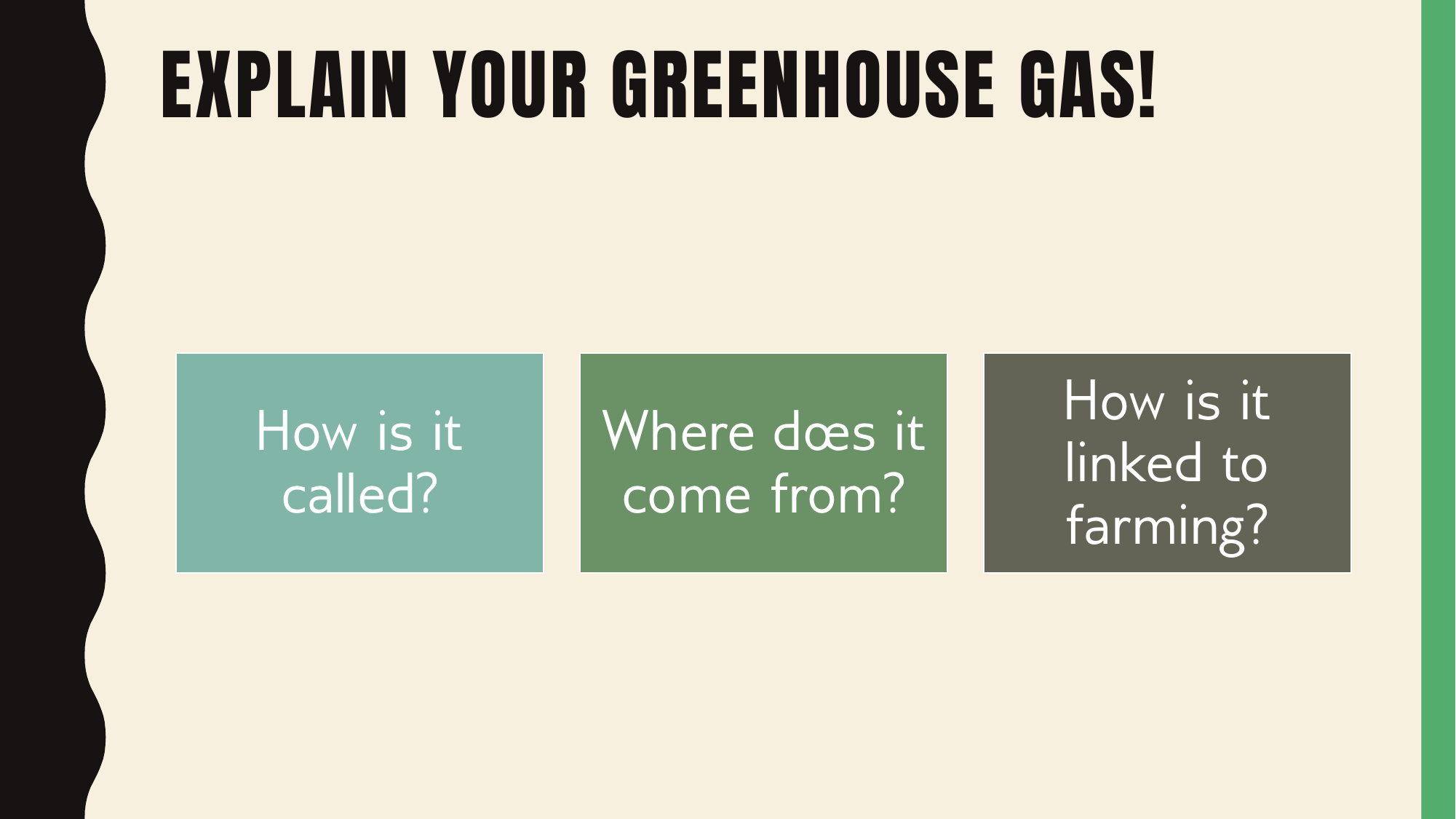

# Explain your greenhouse gas!
How is it called?
Where does it come from?
How is it linked to farming?